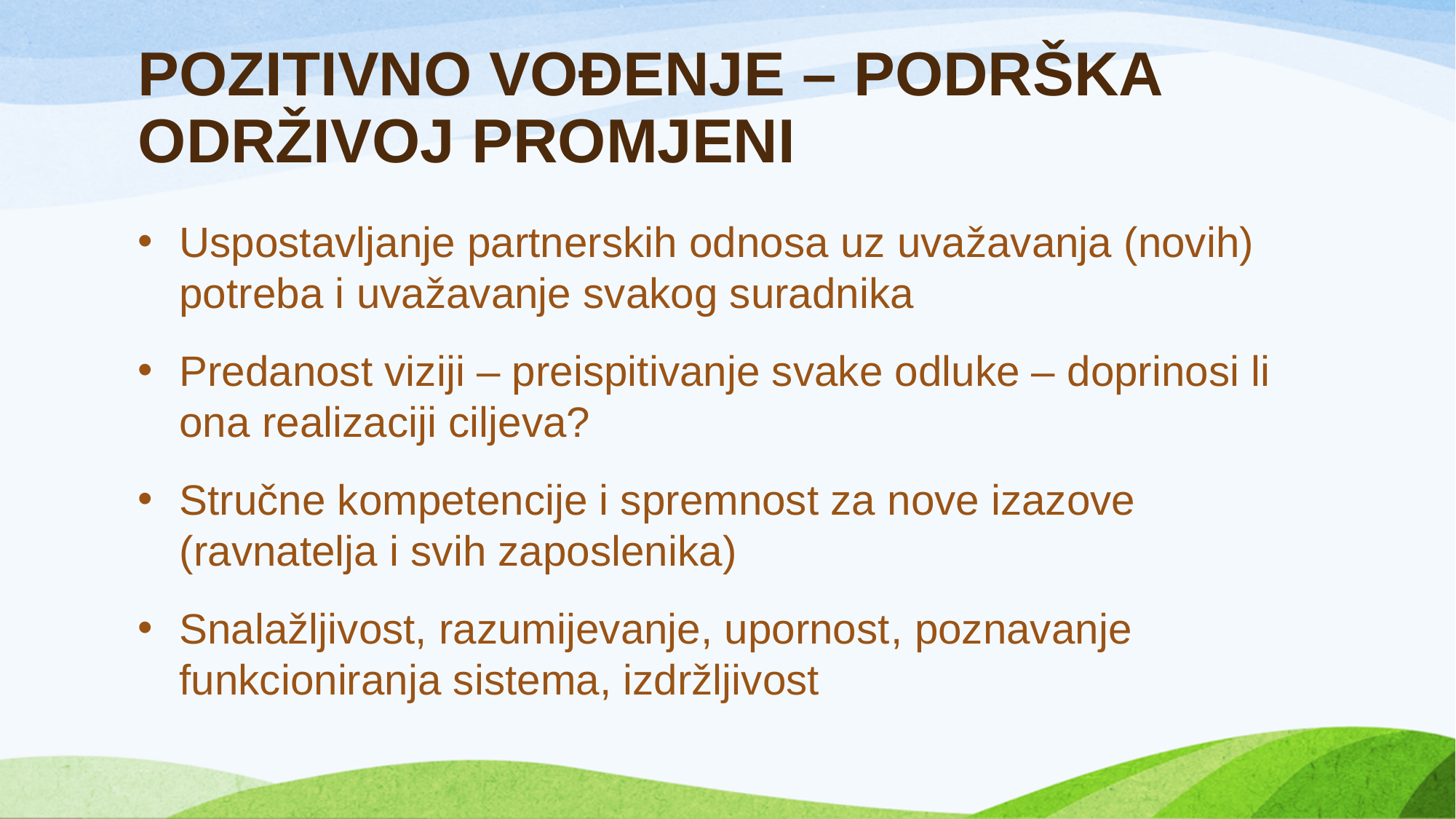

# POZITIVNO VOĐENJE – PODRŠKA ODRŽIVOJ PROMJENI
Uspostavljanje partnerskih odnosa uz uvažavanja (novih) potreba i uvažavanje svakog suradnika
Predanost viziji – preispitivanje svake odluke – doprinosi li ona realizaciji ciljeva?
Stručne kompetencije i spremnost za nove izazove (ravnatelja i svih zaposlenika)
Snalažljivost, razumijevanje, upornost, poznavanje funkcioniranja sistema, izdržljivost